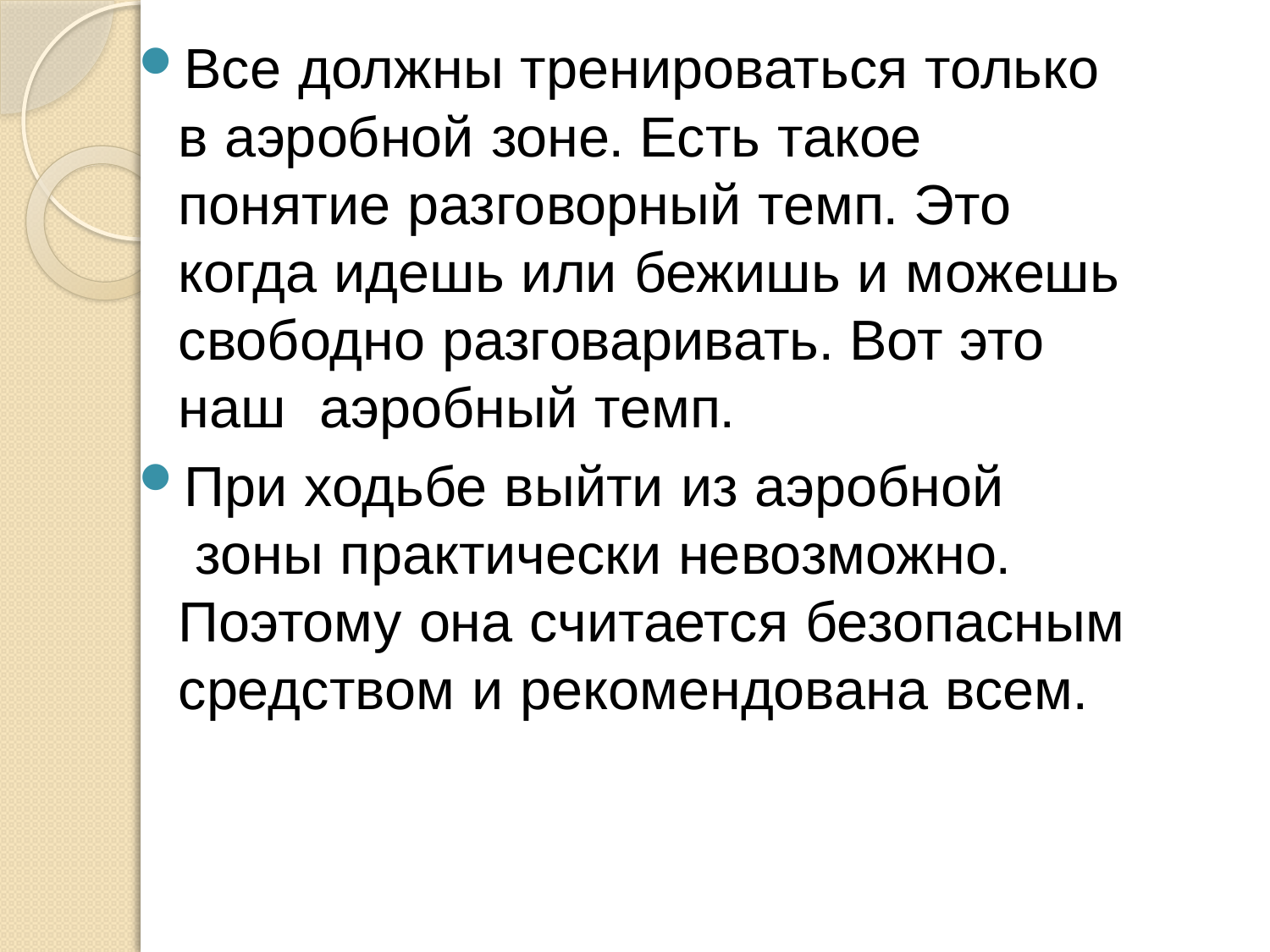

Все должны тренироваться только в аэробной зоне. Есть такое понятие разговорный темп. Это когда идешь или бежишь и можешь свободно разговаривать. Вот это наш  аэробный темп.
При ходьбе выйти из аэробной  зоны практически невозможно. Поэтому она считается безопасным средством и рекомендована всем.